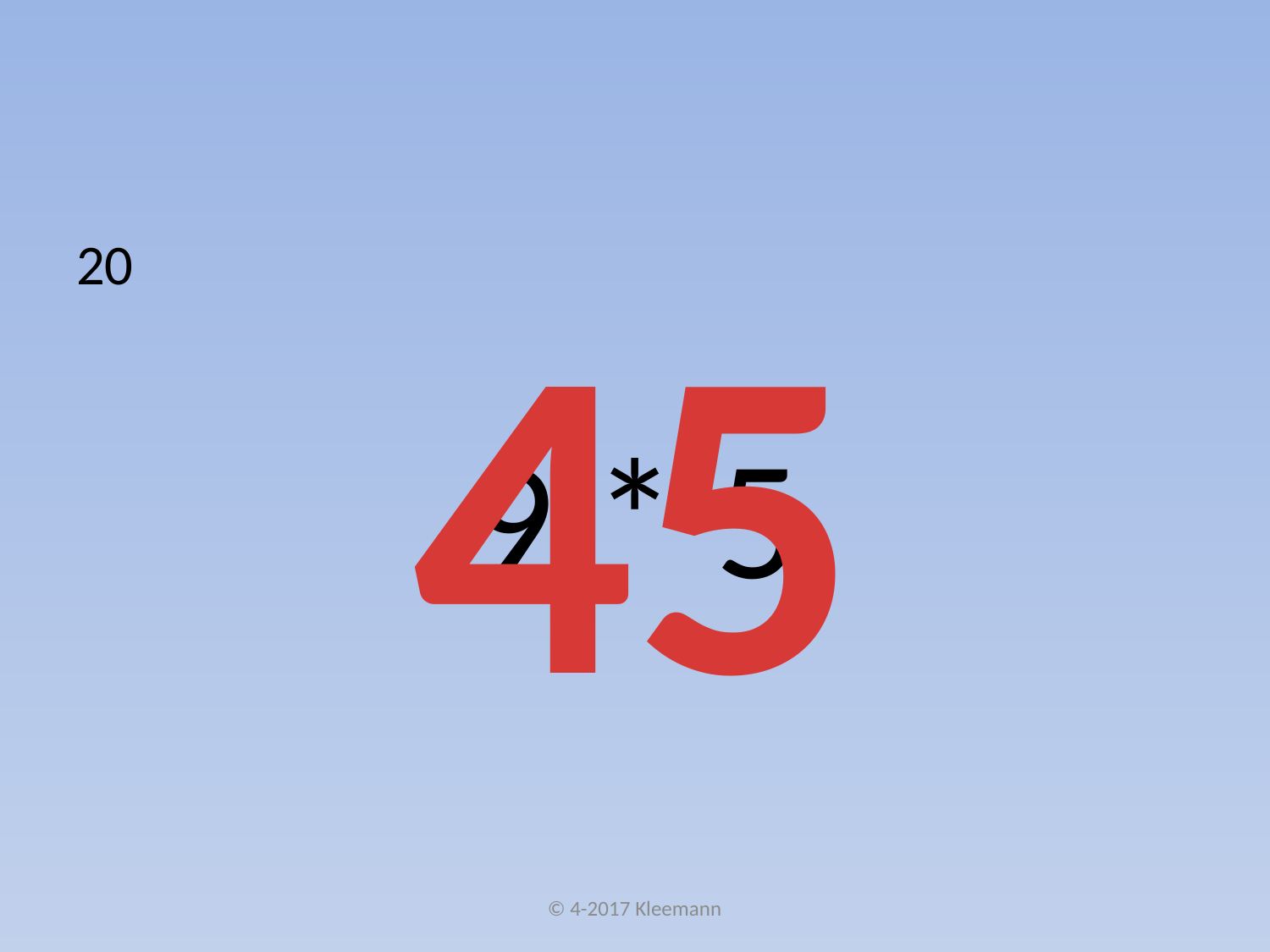

#
20

9 * 5
45
© 4-2017 Kleemann